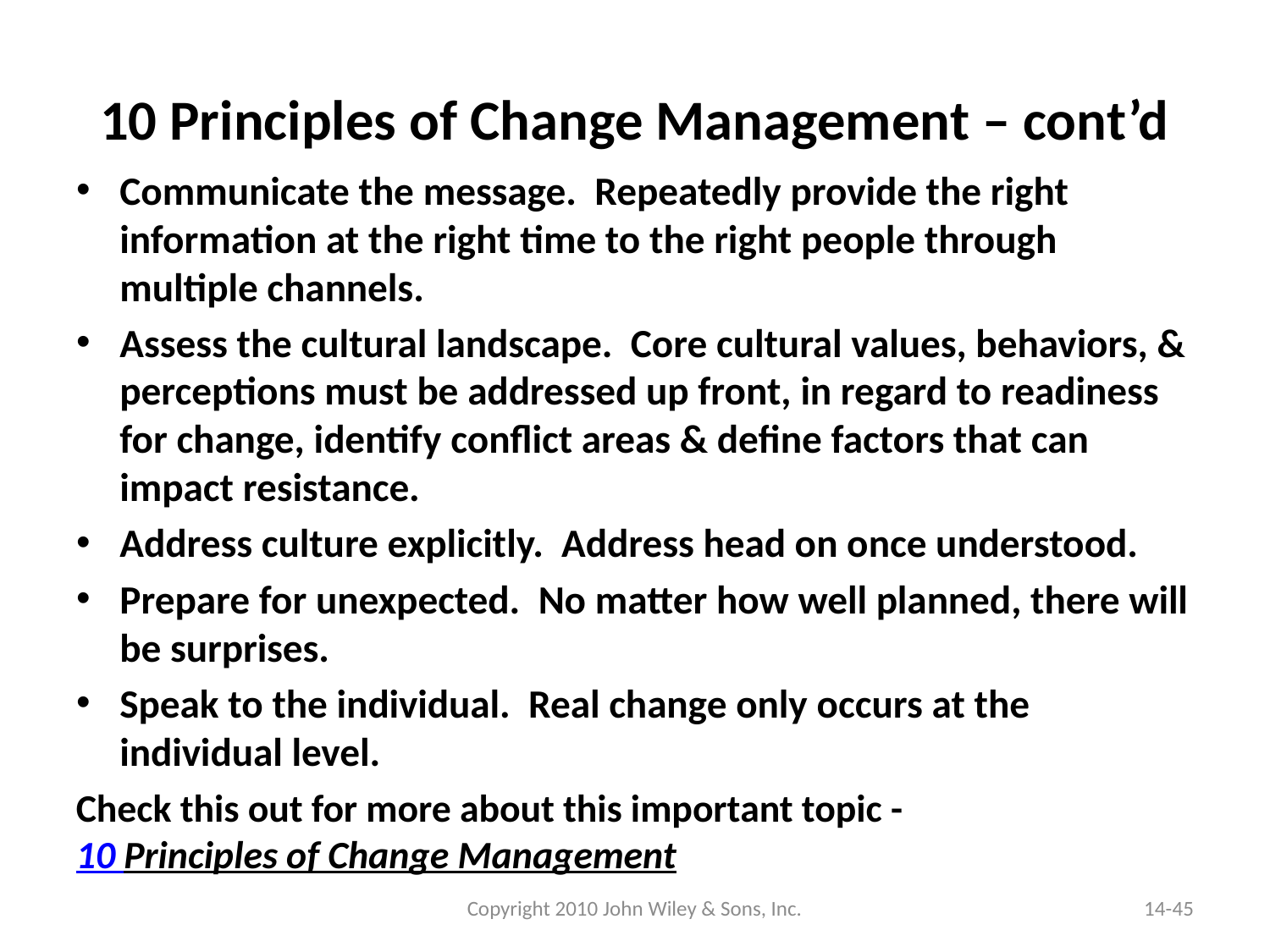

# 10 Principles of Change Management – cont’d
Communicate the message.  Repeatedly provide the right information at the right time to the right people through multiple channels.
Assess the cultural landscape.  Core cultural values, behaviors, & perceptions must be addressed up front, in regard to readiness for change, identify conflict areas & define factors that can impact resistance.
Address culture explicitly.  Address head on once understood.
Prepare for unexpected.  No matter how well planned, there will be surprises.
Speak to the individual.  Real change only occurs at the individual level.

Check this out for more about this important topic - 10 Principles of Change Management
Copyright 2010 John Wiley & Sons, Inc.
14-45